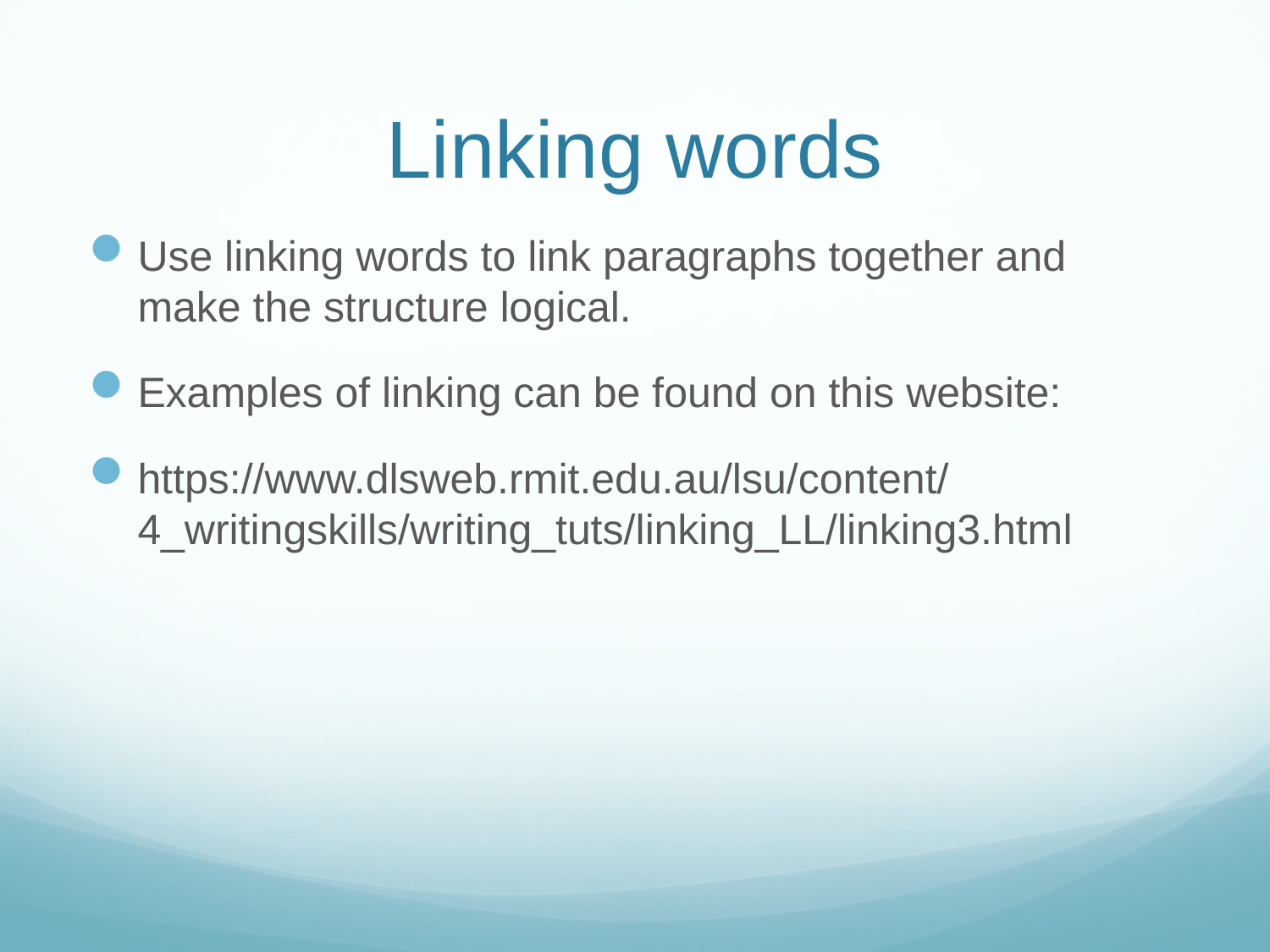

# Linking words
Use linking words to link paragraphs together and make the structure logical.
Examples of linking can be found on this website:
https://www.dlsweb.rmit.edu.au/lsu/content/4_writingskills/writing_tuts/linking_LL/linking3.html